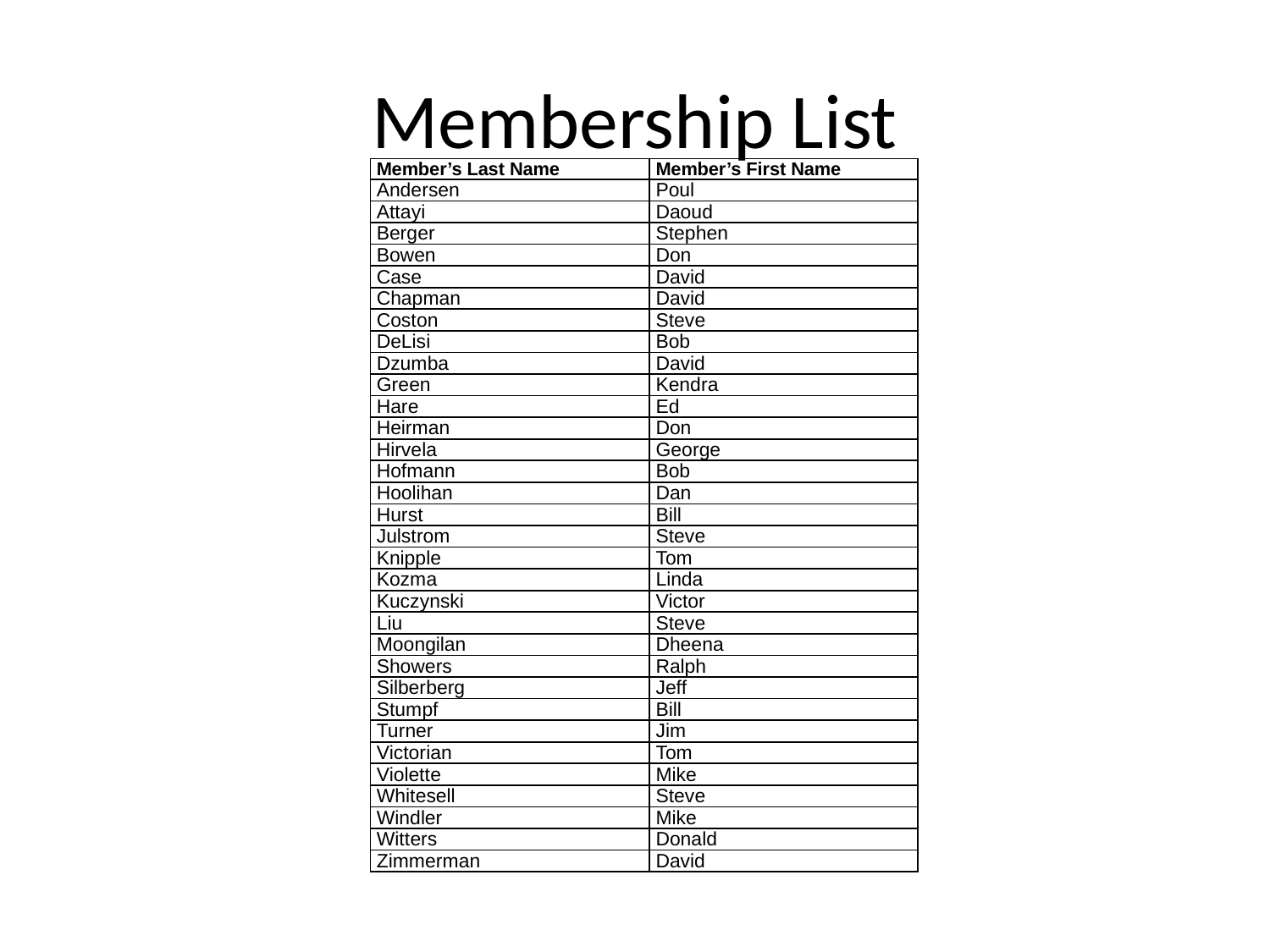

# Membership List
| Member’s Last Name | Member’s First Name |
| --- | --- |
| Andersen | Poul |
| Attayi | Daoud |
| Berger | Stephen |
| Bowen | Don |
| Case | David |
| Chapman | David |
| Coston | Steve |
| DeLisi | Bob |
| Dzumba | David |
| Green | Kendra |
| Hare | Ed |
| Heirman | Don |
| Hirvela | George |
| Hofmann | Bob |
| Hoolihan | Dan |
| Hurst | Bill |
| Julstrom | Steve |
| Knipple | Tom |
| Kozma | Linda |
| Kuczynski | Victor |
| Liu | Steve |
| Moongilan | Dheena |
| Showers | Ralph |
| Silberberg | Jeff |
| Stumpf | Bill |
| Turner | Jim |
| Victorian | Tom |
| Violette | Mike |
| Whitesell | Steve |
| Windler | Mike |
| Witters | Donald |
| Zimmerman | David |